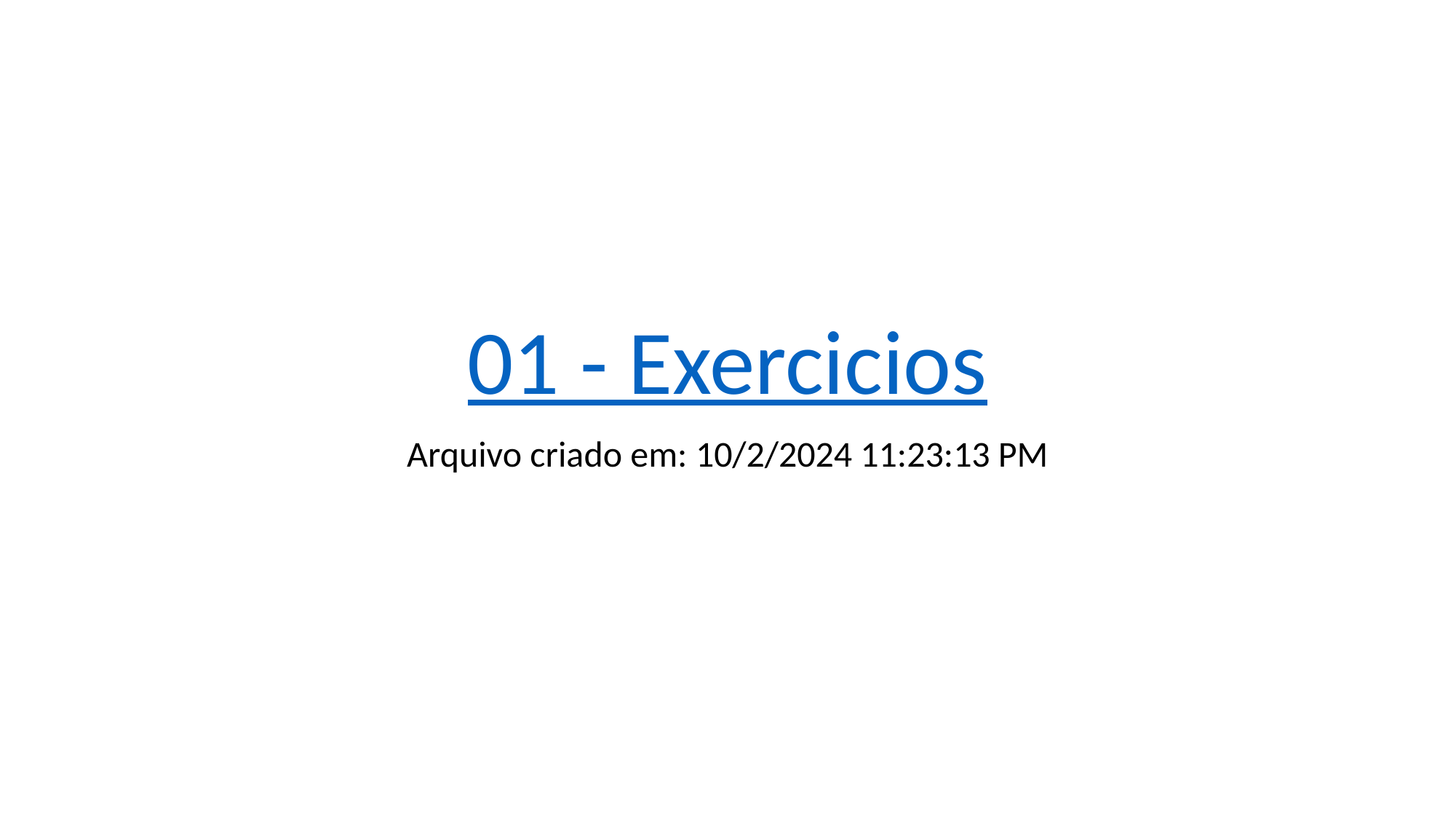

# 01 - Exercicios
Arquivo criado em: 10/2/2024 11:23:13 PM